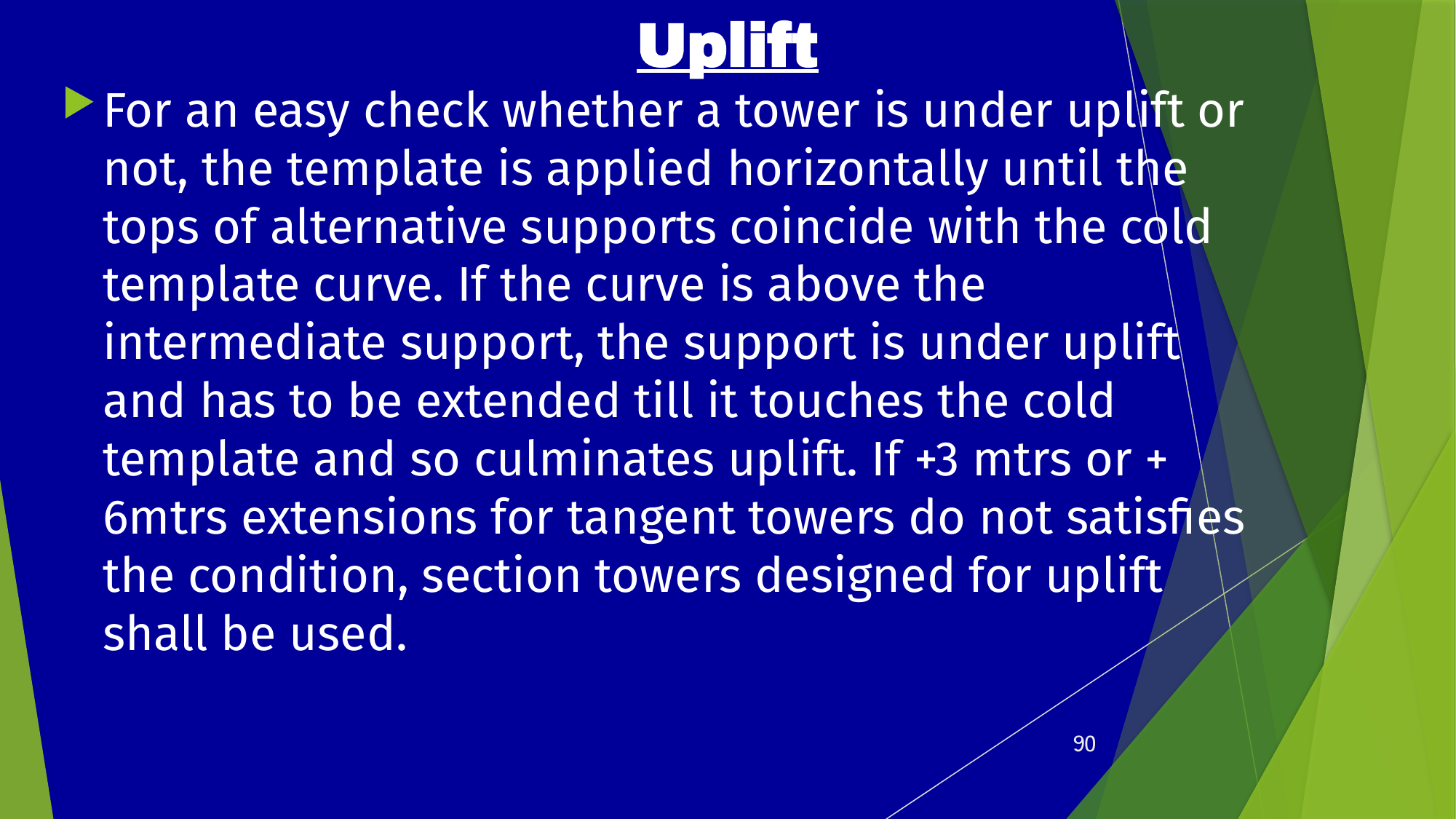

Uplift
For an easy check whether a tower is under uplift or not, the template is applied horizontally until the tops of alternative supports coincide with the cold template curve. If the curve is above the intermediate support, the support is under uplift and has to be extended till it touches the cold template and so culminates uplift. If +3 mtrs or + 6mtrs extensions for tangent towers do not satisfies the condition, section towers designed for uplift shall be used.

90